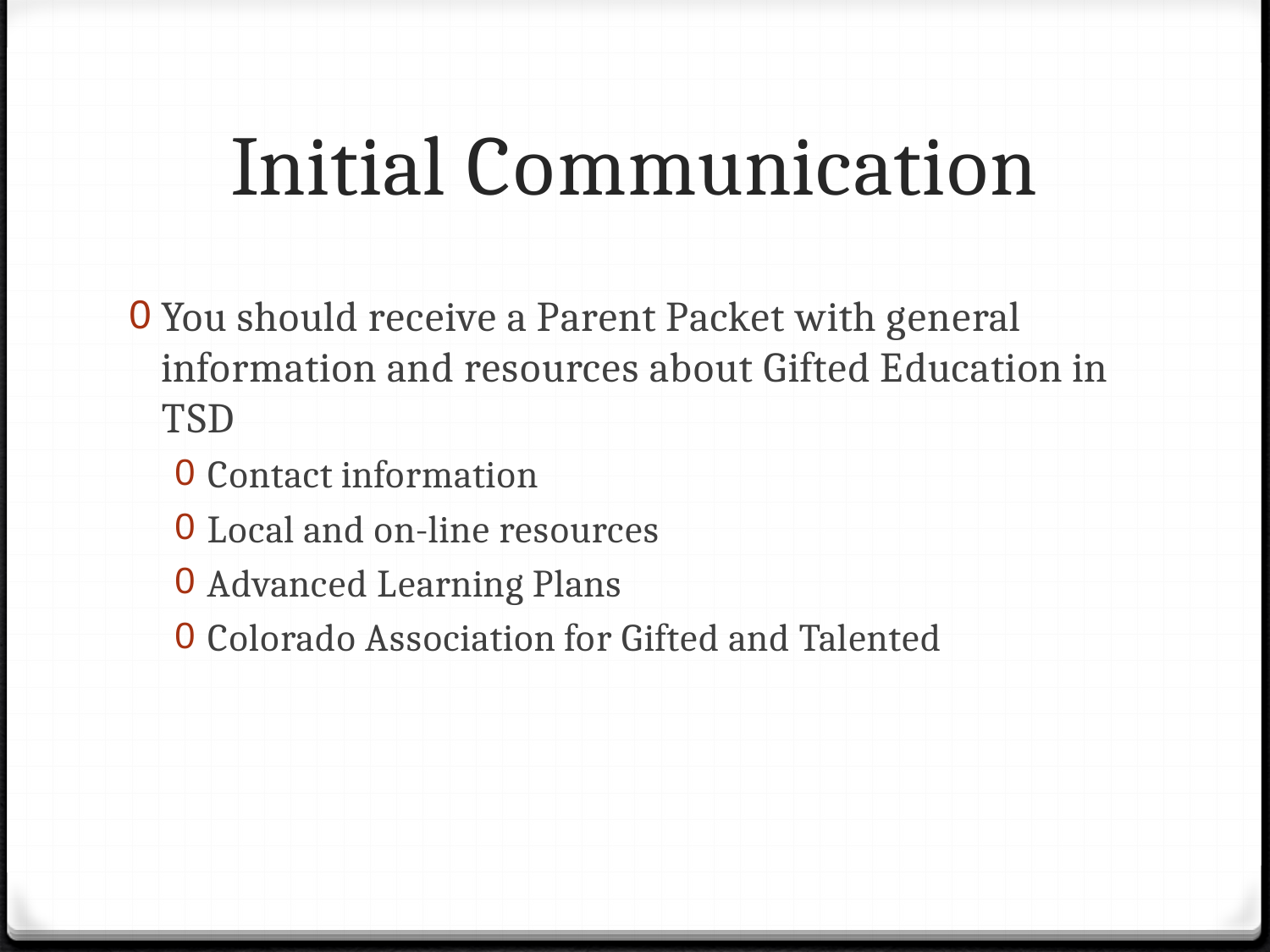

# Initial Communication
You should receive a Parent Packet with general information and resources about Gifted Education in TSD
Contact information
Local and on-line resources
Advanced Learning Plans
Colorado Association for Gifted and Talented